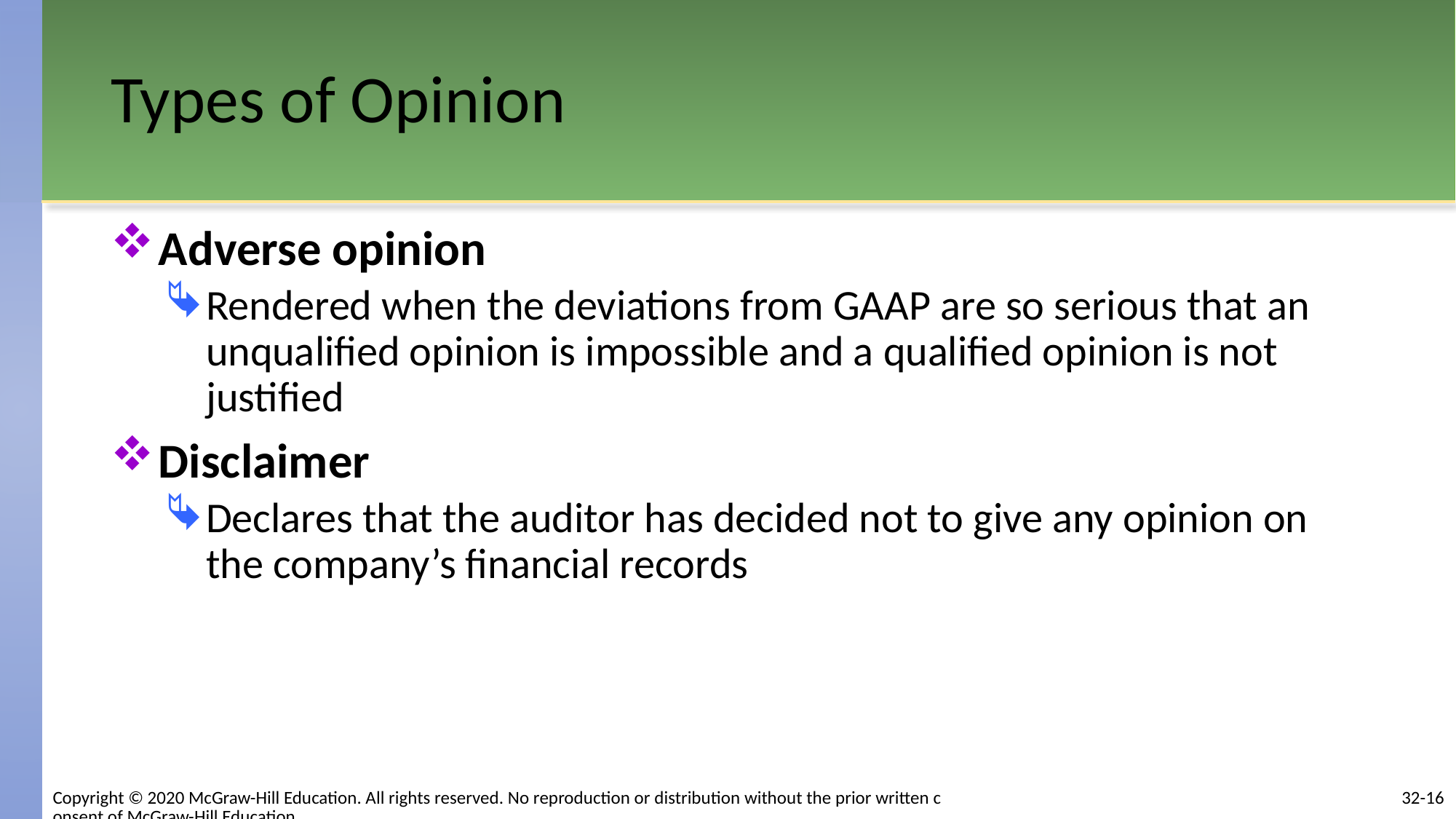

# Types of Opinion
Adverse opinion
Rendered when the deviations from GAAP are so serious that an unqualified opinion is impossible and a qualified opinion is not justified
Disclaimer
Declares that the auditor has decided not to give any opinion on the company’s financial records

32-16
Copyright © 2020 McGraw-Hill Education. All rights reserved. No reproduction or distribution without the prior written consent of McGraw-Hill Education.